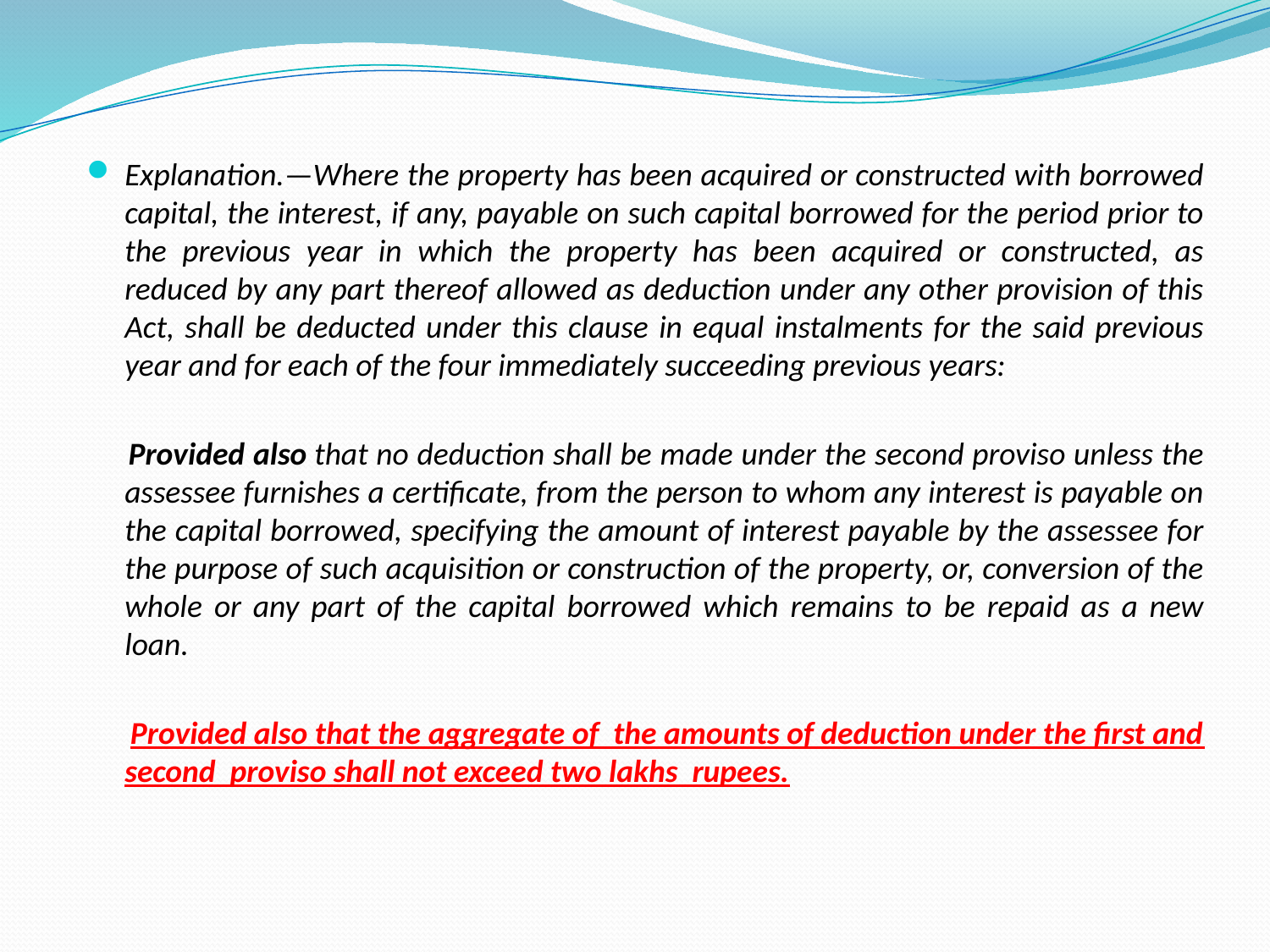

Explanation.—Where the property has been acquired or constructed with borrowed capital, the interest, if any, payable on such capital borrowed for the period prior to the previous year in which the property has been acquired or constructed, as reduced by any part thereof allowed as deduction under any other provision of this Act, shall be deducted under this clause in equal instalments for the said previous year and for each of the four immediately succeeding previous years:

     Provided also that no deduction shall be made under the second proviso unless the assessee furnishes a certificate, from the person to whom any interest is payable on the capital borrowed, specifying the amount of interest payable by the assessee for the purpose of such acquisition or construction of the property, or, conversion of the whole or any part of the capital borrowed which remains to be repaid as a new loan.

      Provided also that the aggregate of  the amounts of deduction under the first and second  proviso shall not exceed two lakhs  rupees.